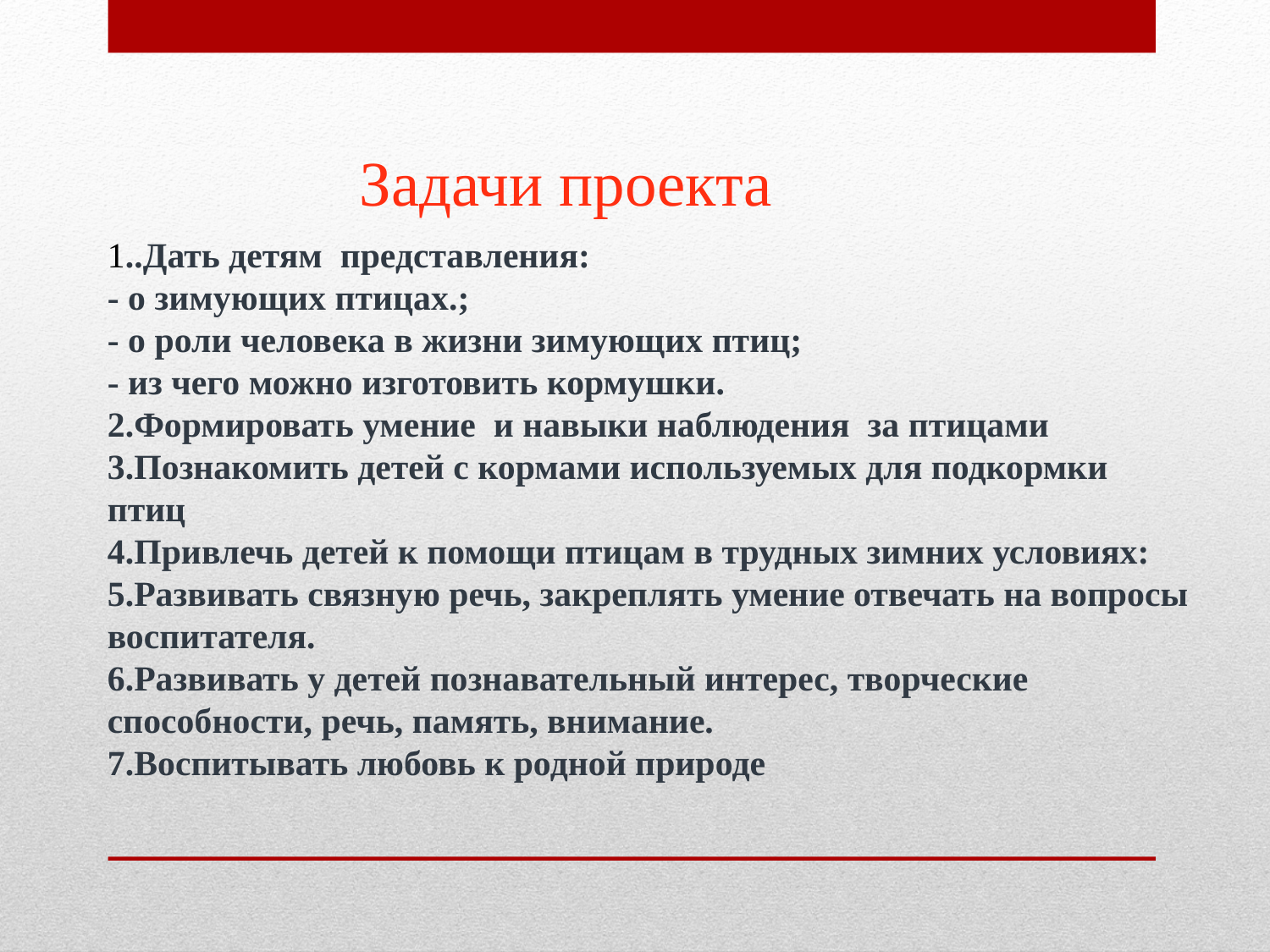

Задачи проекта
1..Дать детям  представления:
- о зимующих птицах.;
- о роли человека в жизни зимующих птиц;
- из чего можно изготовить кормушки.
2.Формировать умение  и навыки наблюдения  за птицами
3.Познакомить детей с кормами используемых для подкормки  птиц
4.Привлечь детей к помощи птицам в трудных зимних условиях:
5.Развивать связную речь, закреплять умение отвечать на вопросы воспитателя.
6.Развивать у детей познавательный интерес, творческие способности, речь, память, внимание.
7.Воспитывать любовь к родной природе